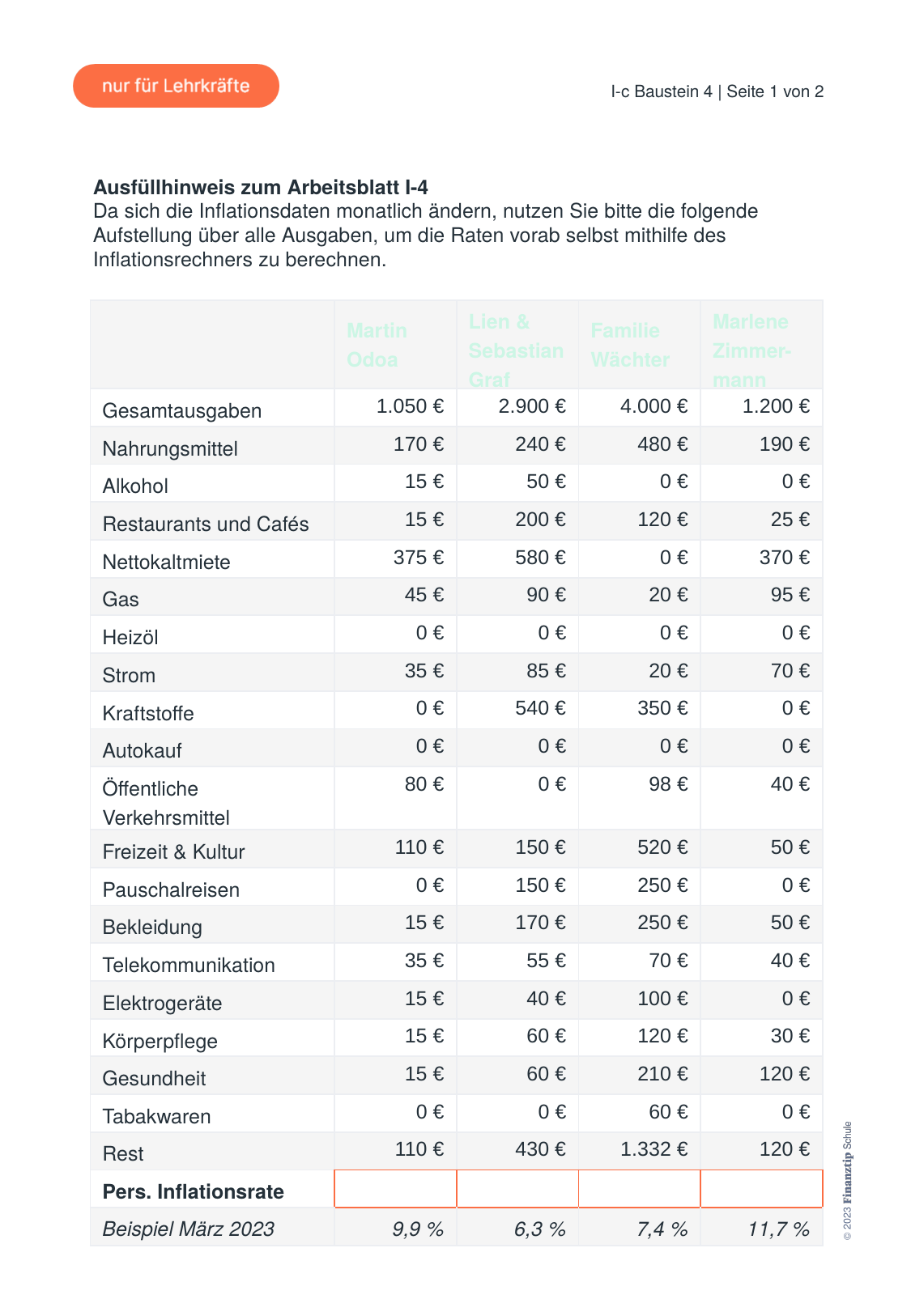

Ausfüllhinweis zum Arbeitsblatt I-4
Da sich die Inflationsdaten monatlich ändern, nutzen Sie bitte die folgende Aufstellung über alle Ausgaben, um die Raten vorab selbst mithilfe des Inflationsrechners zu berechnen.
|  | Martin Odoa | Lien & Sebastian Graf | Familie Wächter | Marlene Zimmer-mann |
| --- | --- | --- | --- | --- |
| Gesamtausgaben | 1.050 € | 2.900 € | 4.000 € | 1.200 € |
| Nahrungsmittel | 170 € | 240 € | 480 € | 190 € |
| Alkohol | 15 € | 50 € | 0 € | 0 € |
| Restaurants und Cafés | 15 € | 200 € | 120 € | 25 € |
| Nettokaltmiete | 375 € | 580 € | 0 € | 370 € |
| Gas | 45 € | 90 € | 20 € | 95 € |
| Heizöl | 0 € | 0 € | 0 € | 0 € |
| Strom | 35 € | 85 € | 20 € | 70 € |
| Kraftstoffe | 0 € | 540 € | 350 € | 0 € |
| Autokauf | 0 € | 0 € | 0 € | 0 € |
| Öffentliche Verkehrsmittel | 80 € | 0 € | 98 € | 40 € |
| Freizeit & Kultur | 110 € | 150 € | 520 € | 50 € |
| Pauschalreisen | 0 € | 150 € | 250 € | 0 € |
| Bekleidung | 15 € | 170 € | 250 € | 50 € |
| Telekommunikation | 35 € | 55 € | 70 € | 40 € |
| Elektrogeräte | 15 € | 40 € | 100 € | 0 € |
| Körperpflege | 15 € | 60 € | 120 € | 30 € |
| Gesundheit | 15 € | 60 € | 210 € | 120 € |
| Tabakwaren | 0 € | 0 € | 60 € | 0 € |
| Rest | 110 € | 430 € | 1.332 € | 120 € |
| Pers. Inflationsrate |  |  |  |  |
| Beispiel März 2023 | 9,9 % | 6,3 % | 7,4 % | 11,7 % |